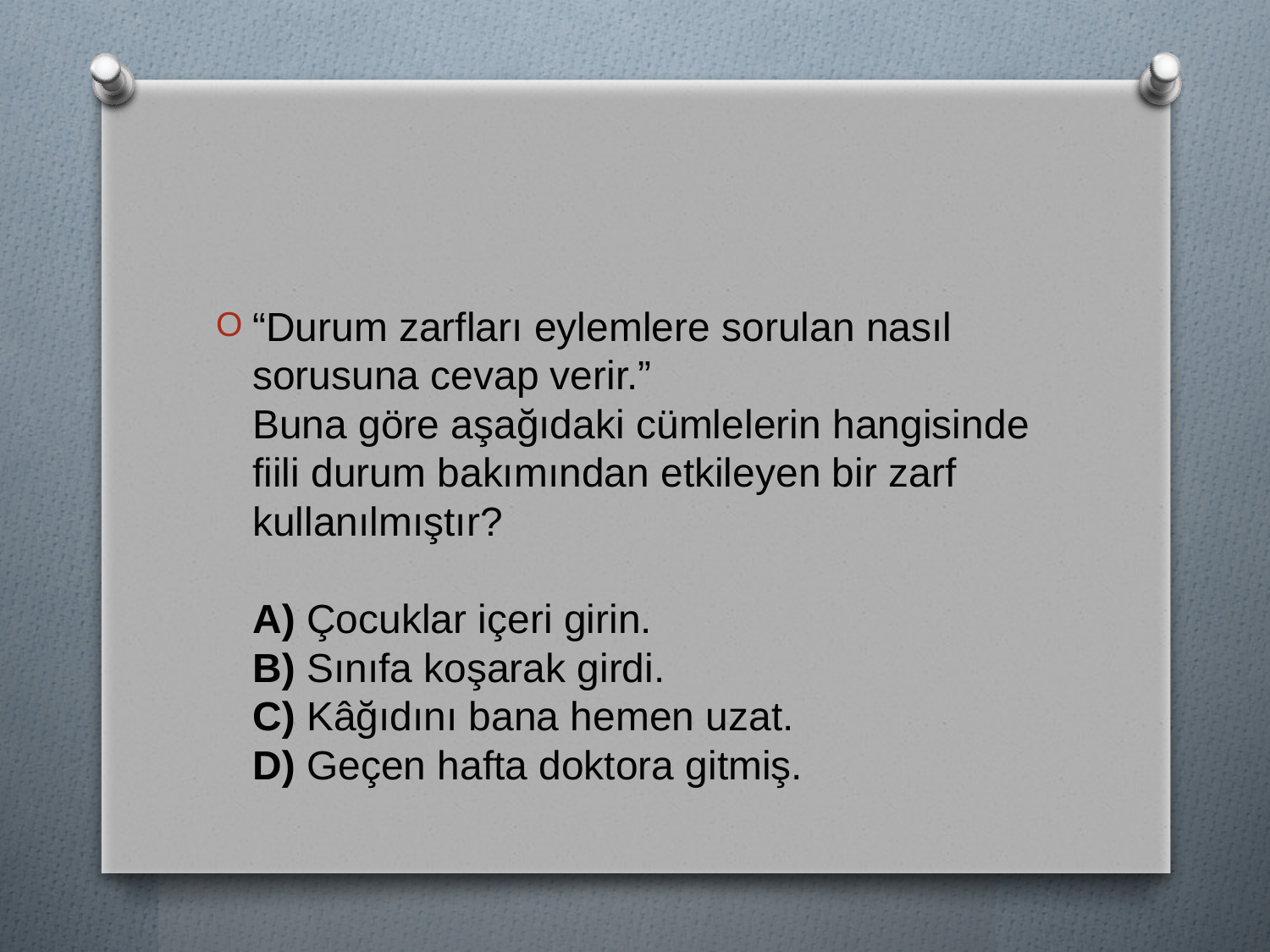

#
“Durum zarfları eylemlere sorulan nasıl sorusuna cevap verir.”
Buna göre aşağıdaki cümlelerin hangisinde fiili durum bakımından etkileyen bir zarf kullanılmıştır? 
A) Çocuklar içeri girin. 
B) Sınıfa koşarak girdi. 
C) Kâğıdını bana hemen uzat. 
D) Geçen hafta doktora gitmiş.